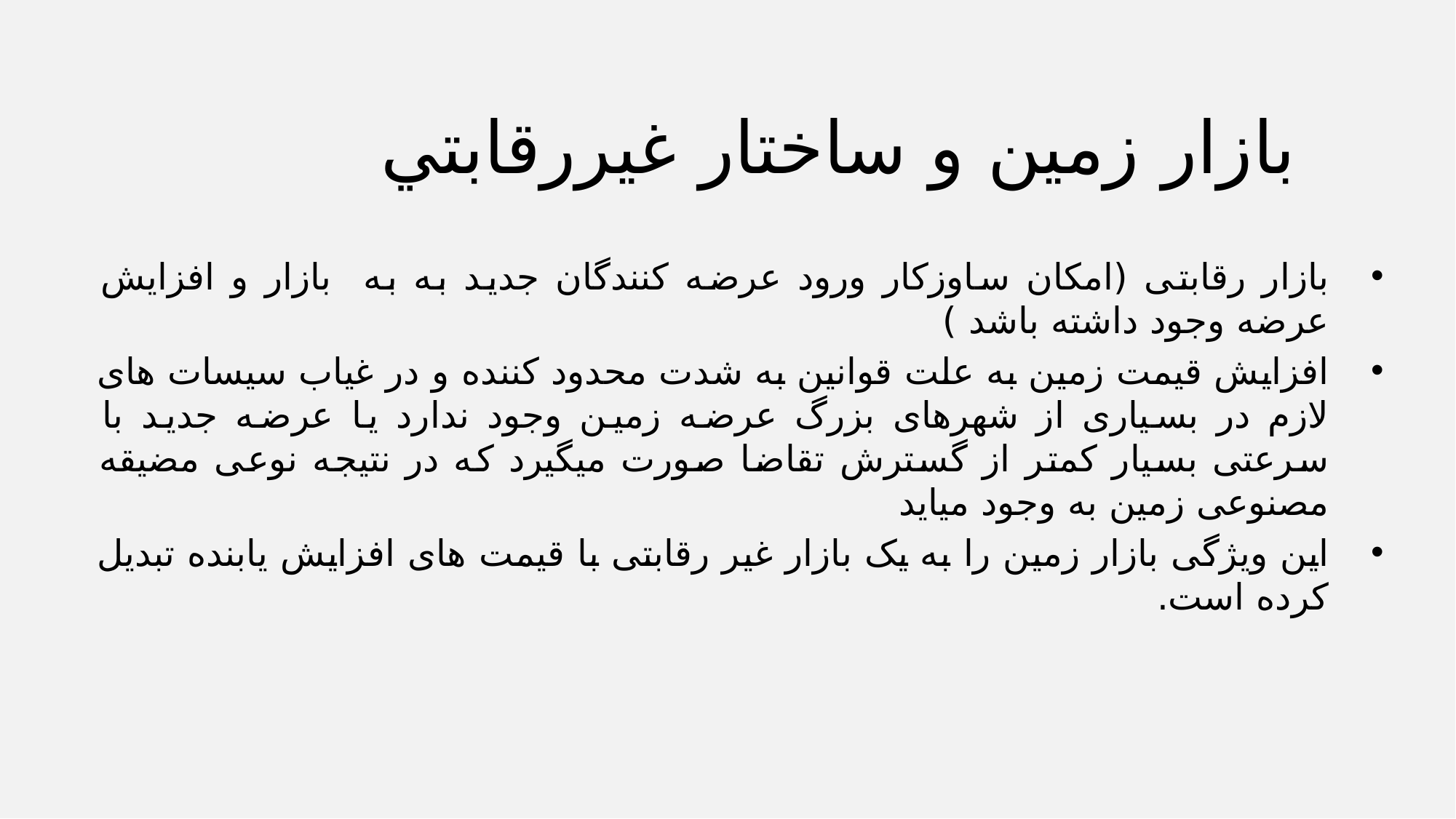

# ﺑﺎﺯﺍﺭ ﺯﻣﻴﻦ ﻭ ﺳﺎﺧﺘﺎﺭ ﻏﻴﺮﺭﻗﺎﺑﺘﻲ
بازار رقابتی (امکان ساوزکار ورود عرضه کنندگان جدید به به  بازار و افزایش عرضه وجود داشته باشد )
افزایش قیمت زمین به علت قوانین به شدت محدود کننده و در غیاب سیسات های لازم در بسیاری از شهرهای بزرگ عرضه زمین وجود ندارد یا عرضه جدید با سرعتی بسیار کمتر از گسترش تقاضا صورت میگیرد که در نتیجه نوعی مضیقه مصنوعی زمین به وجود میاید
این ویژگی بازار زمین را به یک بازار غیر رقابتی با قیمت های افزایش یابنده تبدیل کرده است.